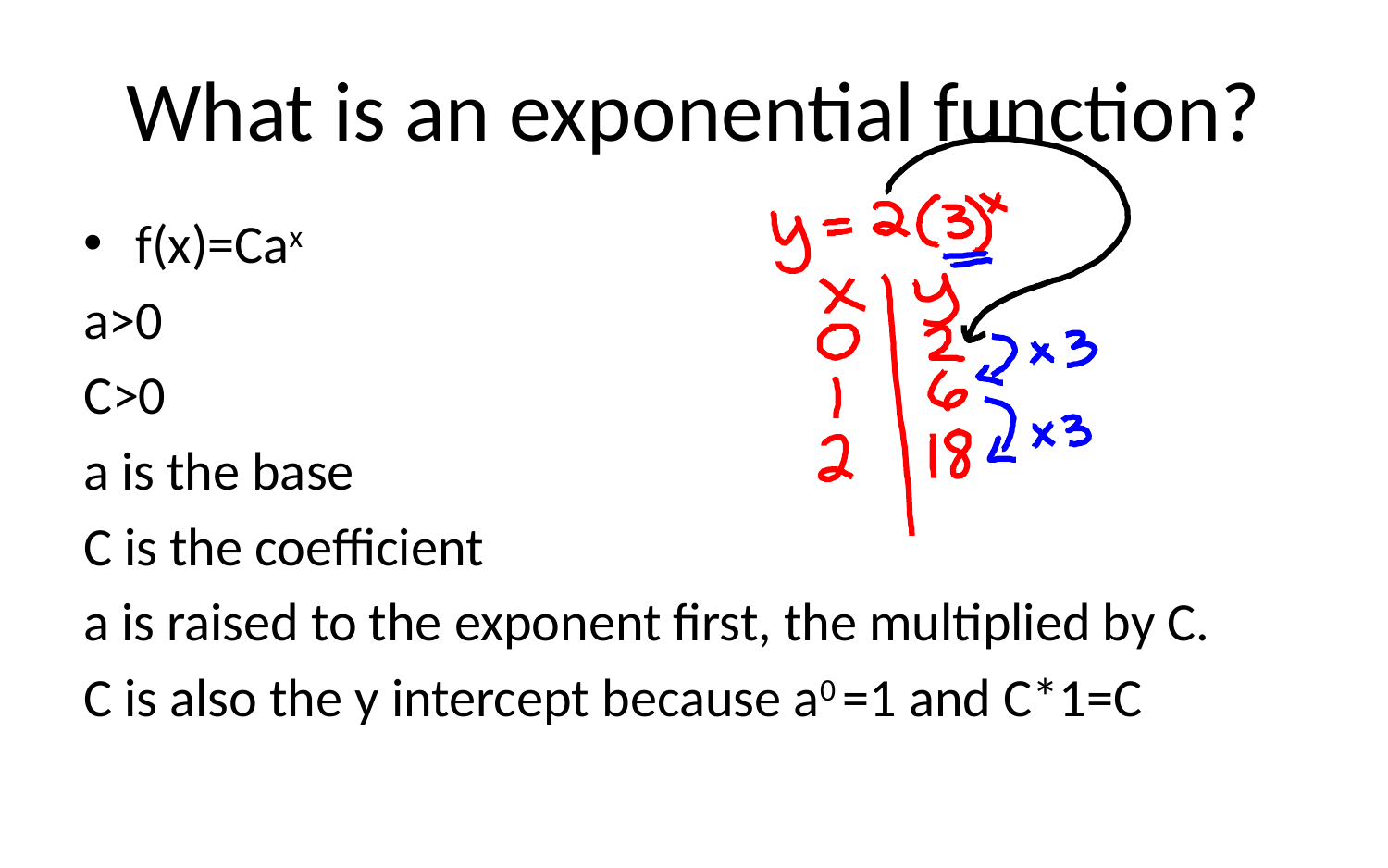

# What is an exponential function?

f(x)=Cax
a>0
C>0
a is the base
C is the coefficient
a is raised to the exponent first, the multiplied by C.
C is also the y intercept because a0 =1 and C*1=C